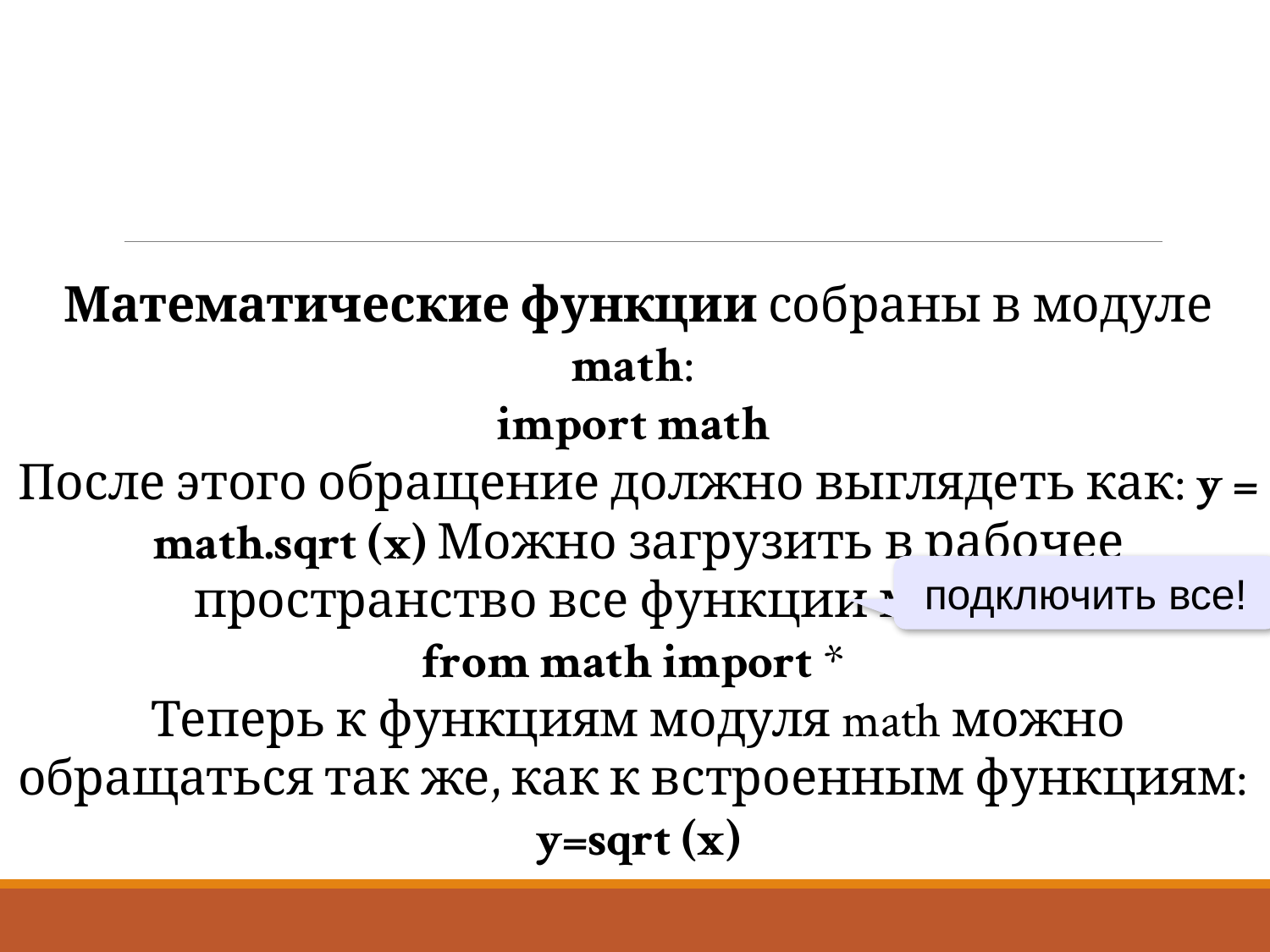

Математические функции собраны в модуле math:
import math
После этого обращение должно выглядеть как: y = math.sqrt (x) Можно загрузить в рабочее пространство все функции модуля:
from math import *
Теперь к функциям модуля math можно обращаться так же, как к встроенным функциям:
y=sqrt (x)
подключить все!